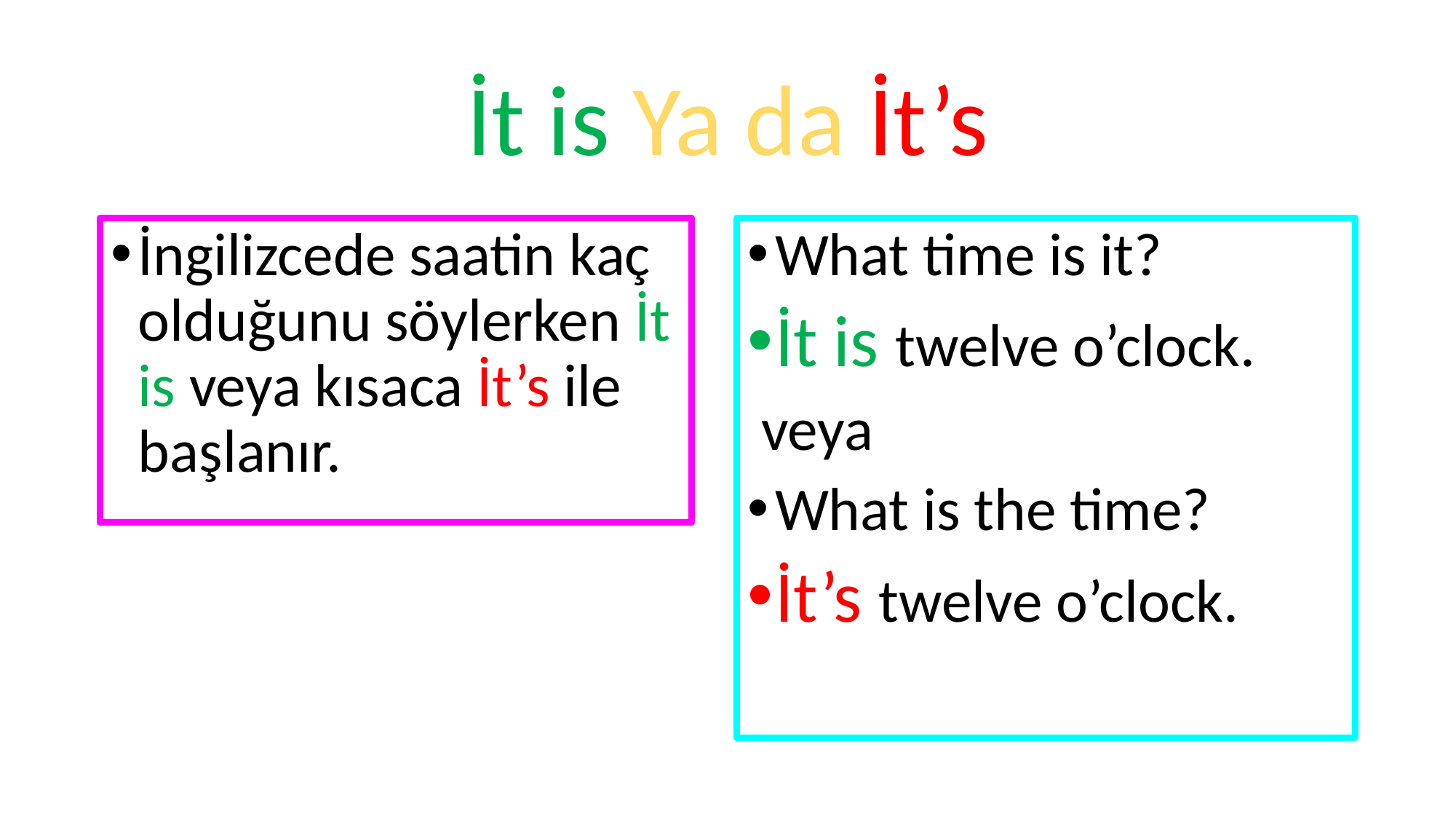

# İt is Ya da İt’s
İngilizcede saatin kaç olduğunu söylerken İt is veya kısaca İt’s ile başlanır.

What time is it?
İt is twelve o’clock.
 veya
What is the time?
İt’s twelve o’clock.